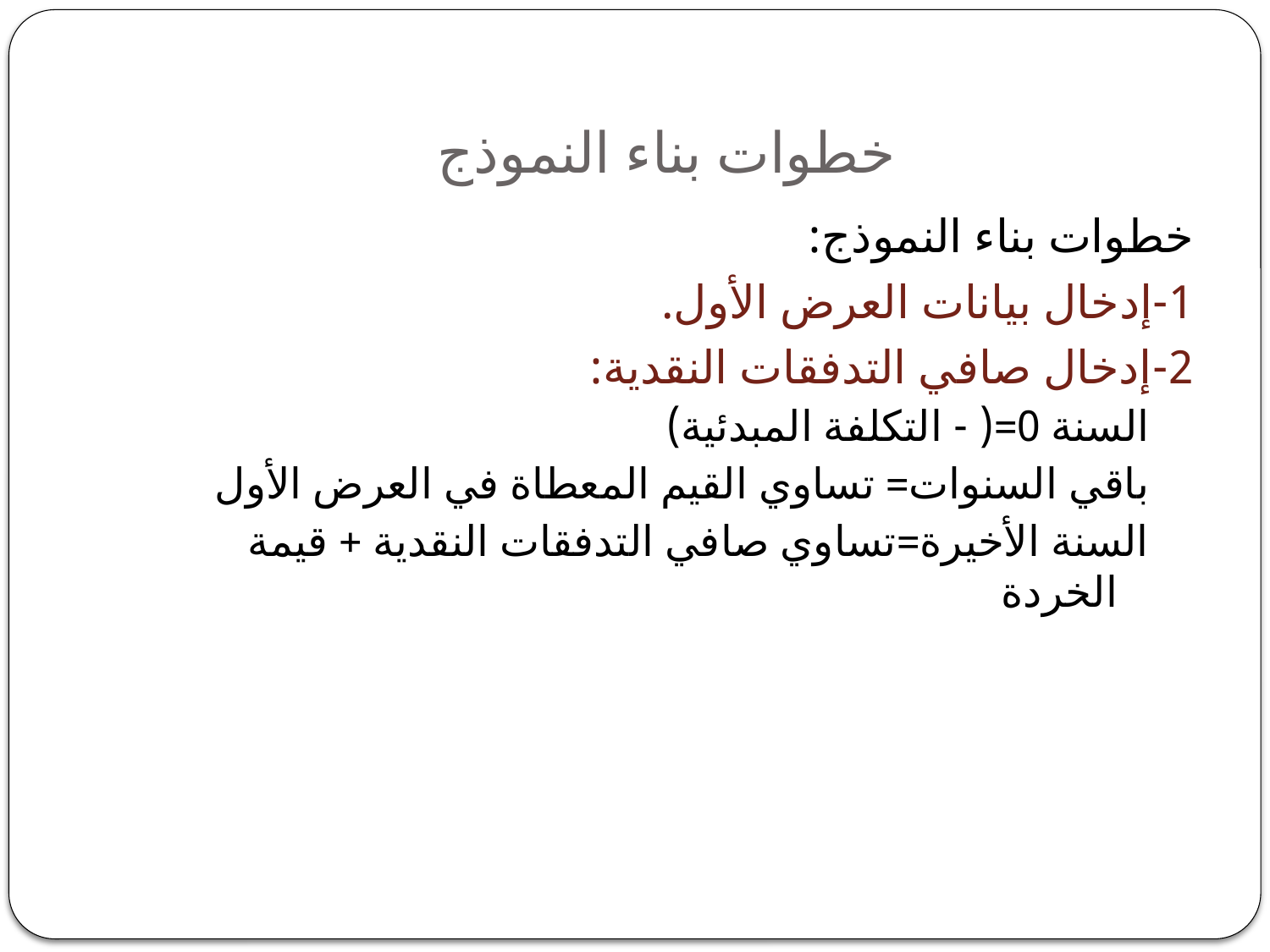

# خطوات بناء النموذج
خطوات بناء النموذج:
1-إدخال بيانات العرض الأول.
2-إدخال صافي التدفقات النقدية:
السنة 0=( - التكلفة المبدئية)
باقي السنوات= تساوي القيم المعطاة في العرض الأول
السنة الأخيرة=تساوي صافي التدفقات النقدية + قيمة الخردة